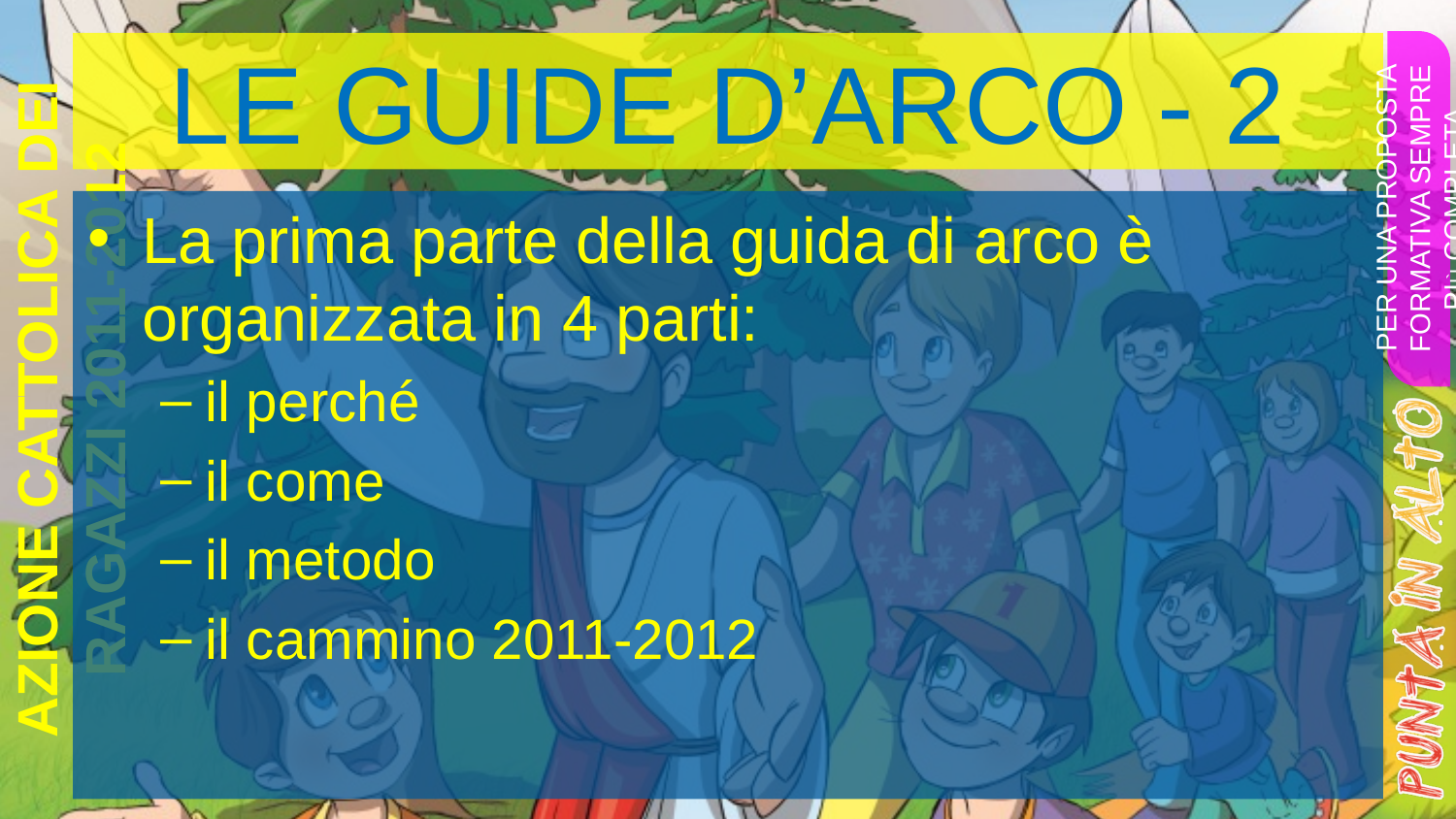

# LE GUIDE D’ARCO - 2
PER UNA PROPOSTA FORMATIVA SEMPRE PIÙ COMPLETA
La prima parte della guida di arco è organizzata in 4 parti:
il perché
il come
il metodo
il cammino 2011-2012